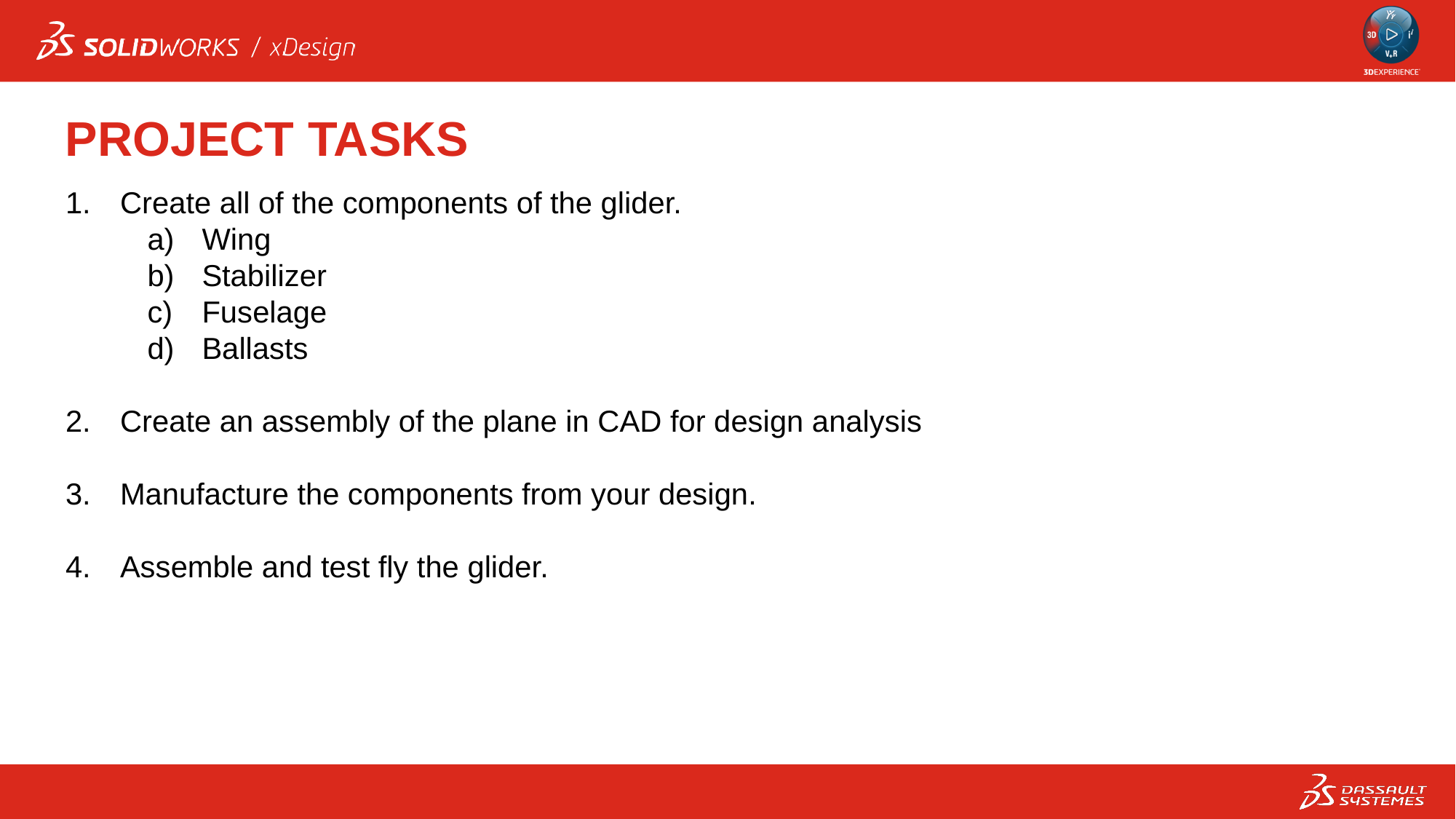

PROJECT TASKS

Create all of the components of the glider.
Wing
Stabilizer
Fuselage
Ballasts

Create an assembly of the plane in CAD for design analysis

Manufacture the components from your design.

Assemble and test fly the glider.